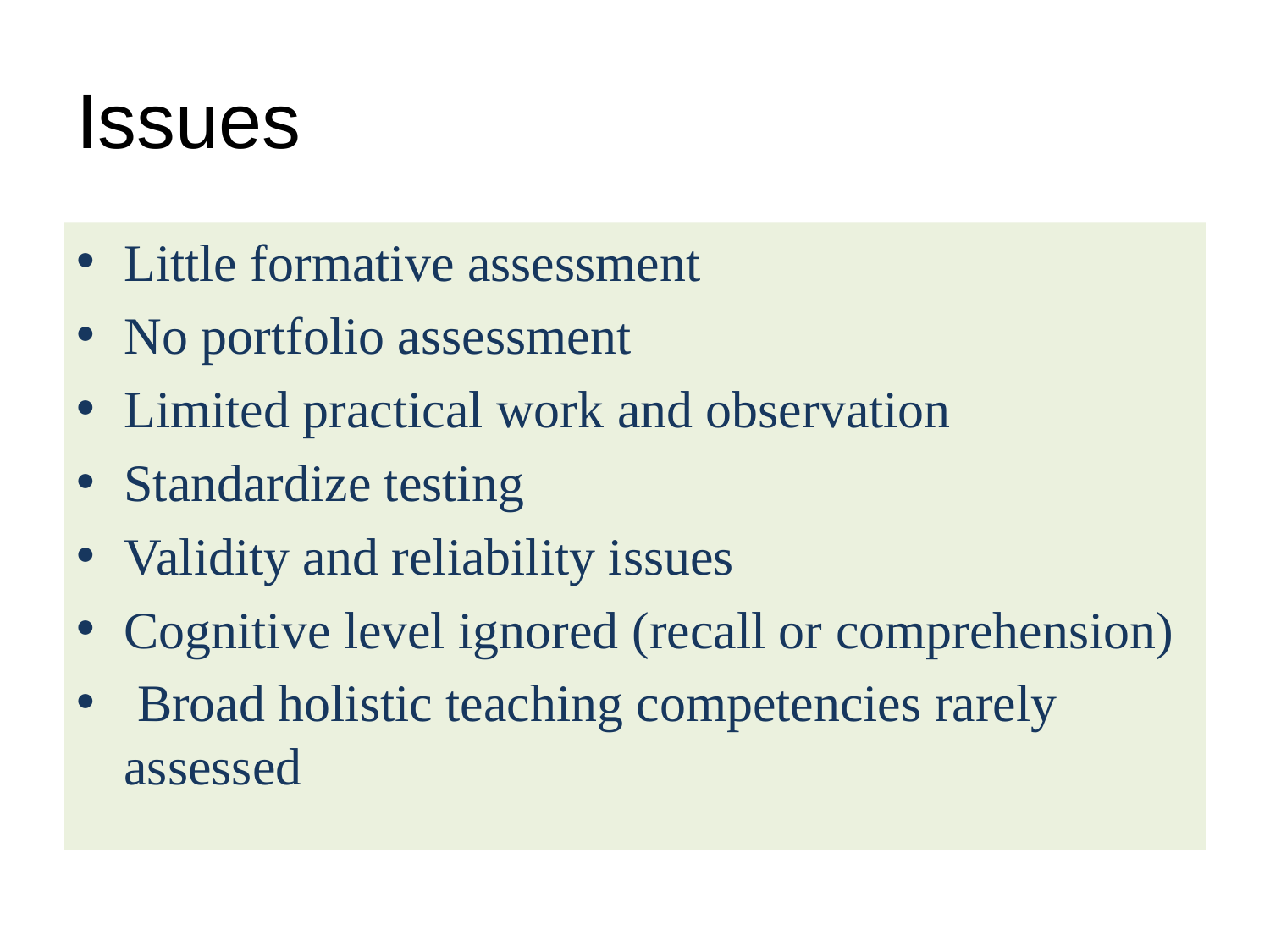

# Issues
Little formative assessment
No portfolio assessment
Limited practical work and observation
Standardize testing
Validity and reliability issues
Cognitive level ignored (recall or comprehension)
 Broad holistic teaching competencies rarely assessed